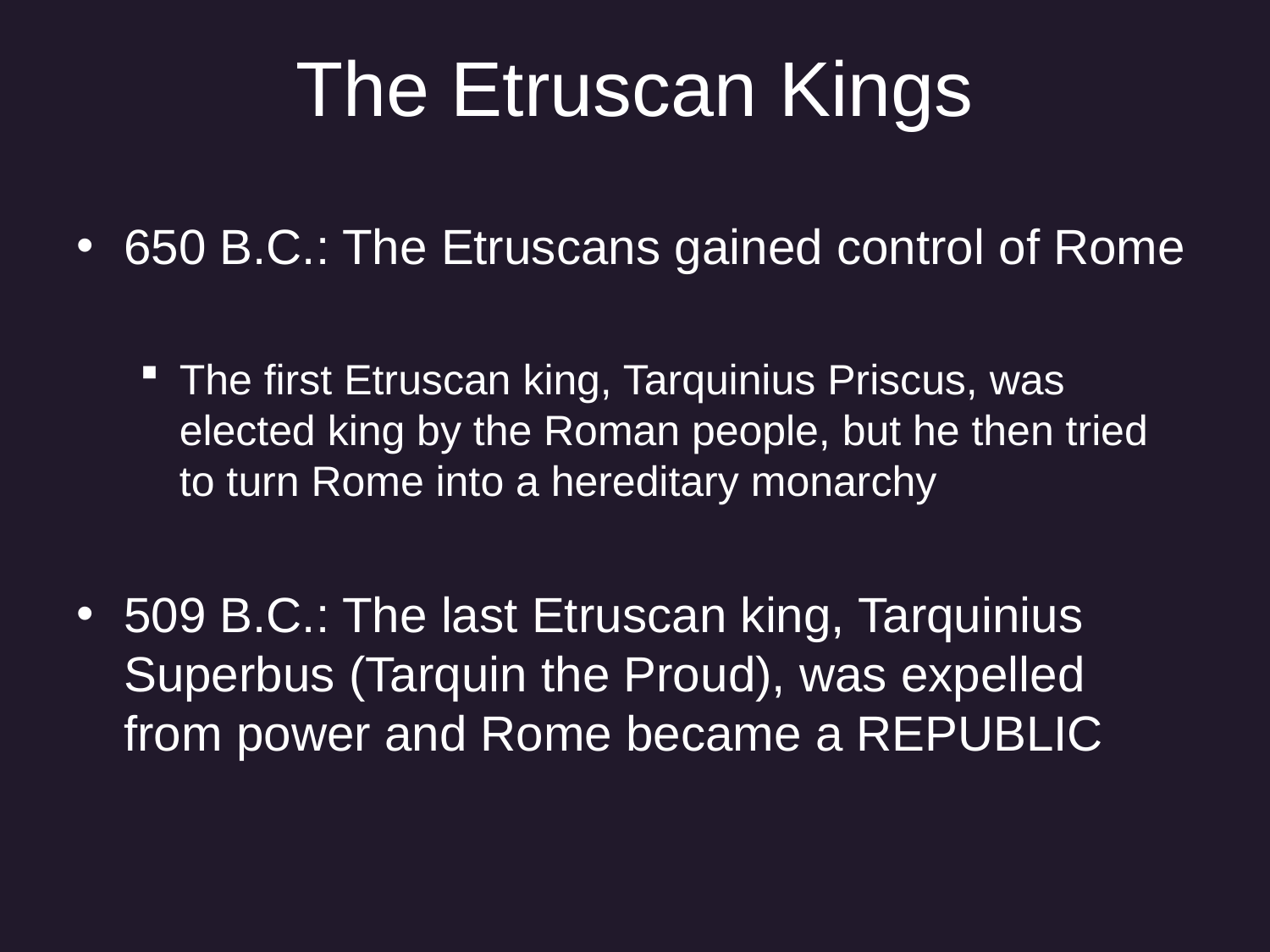

# The Etruscan Kings
650 B.C.: The Etruscans gained control of Rome

The first Etruscan king, Tarquinius Priscus, was elected king by the Roman people, but he then tried to turn Rome into a hereditary monarchy

509 B.C.: The last Etruscan king, Tarquinius Superbus (Tarquin the Proud), was expelled from power and Rome became a REPUBLIC